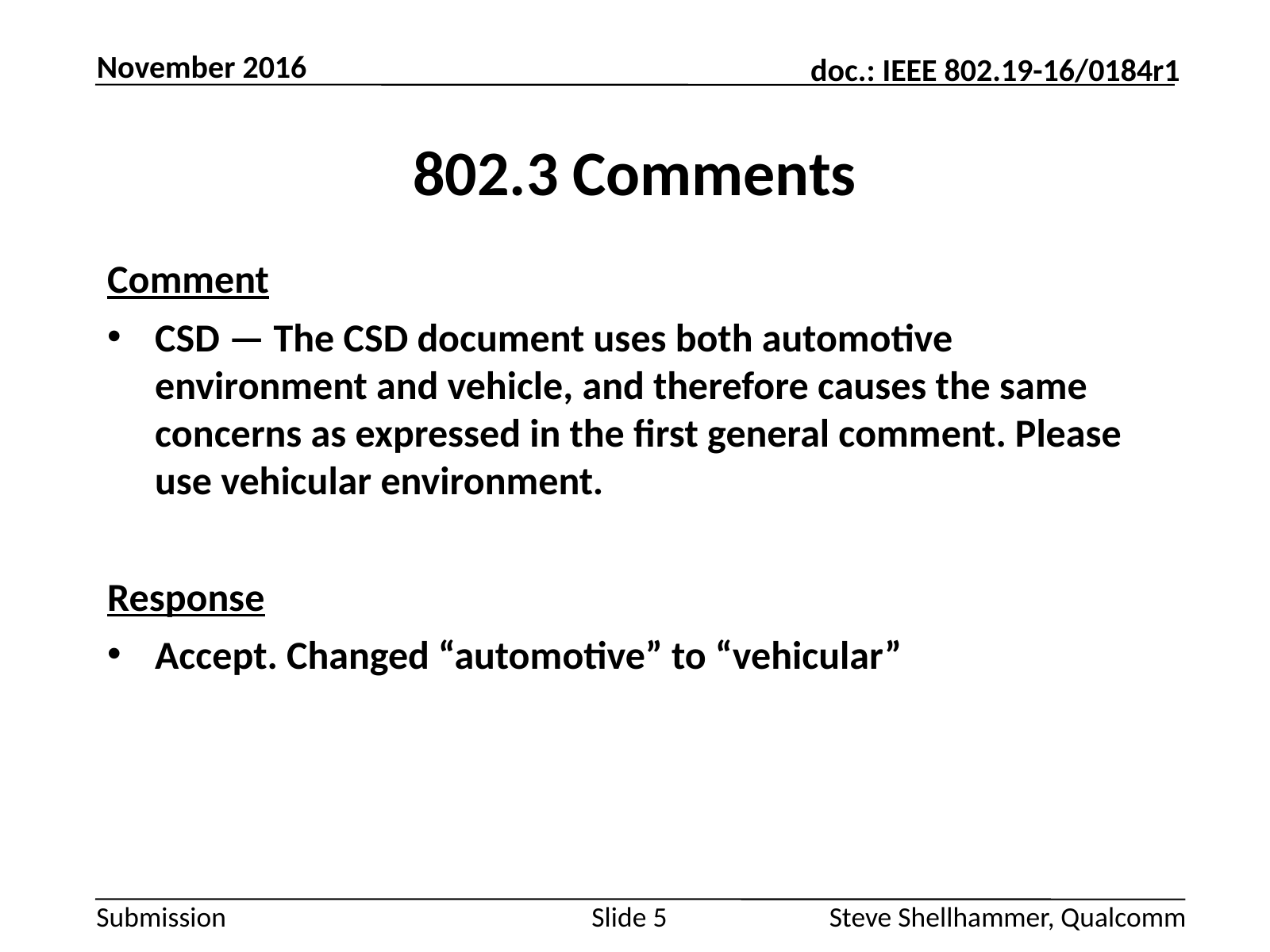

November 2016
# 802.3 Comments
Comment
CSD — The CSD document uses both automotive environment and vehicle, and therefore causes the same concerns as expressed in the first general comment. Please use vehicular environment.

Response
Accept. Changed “automotive” to “vehicular”

Slide 5
Steve Shellhammer, Qualcomm